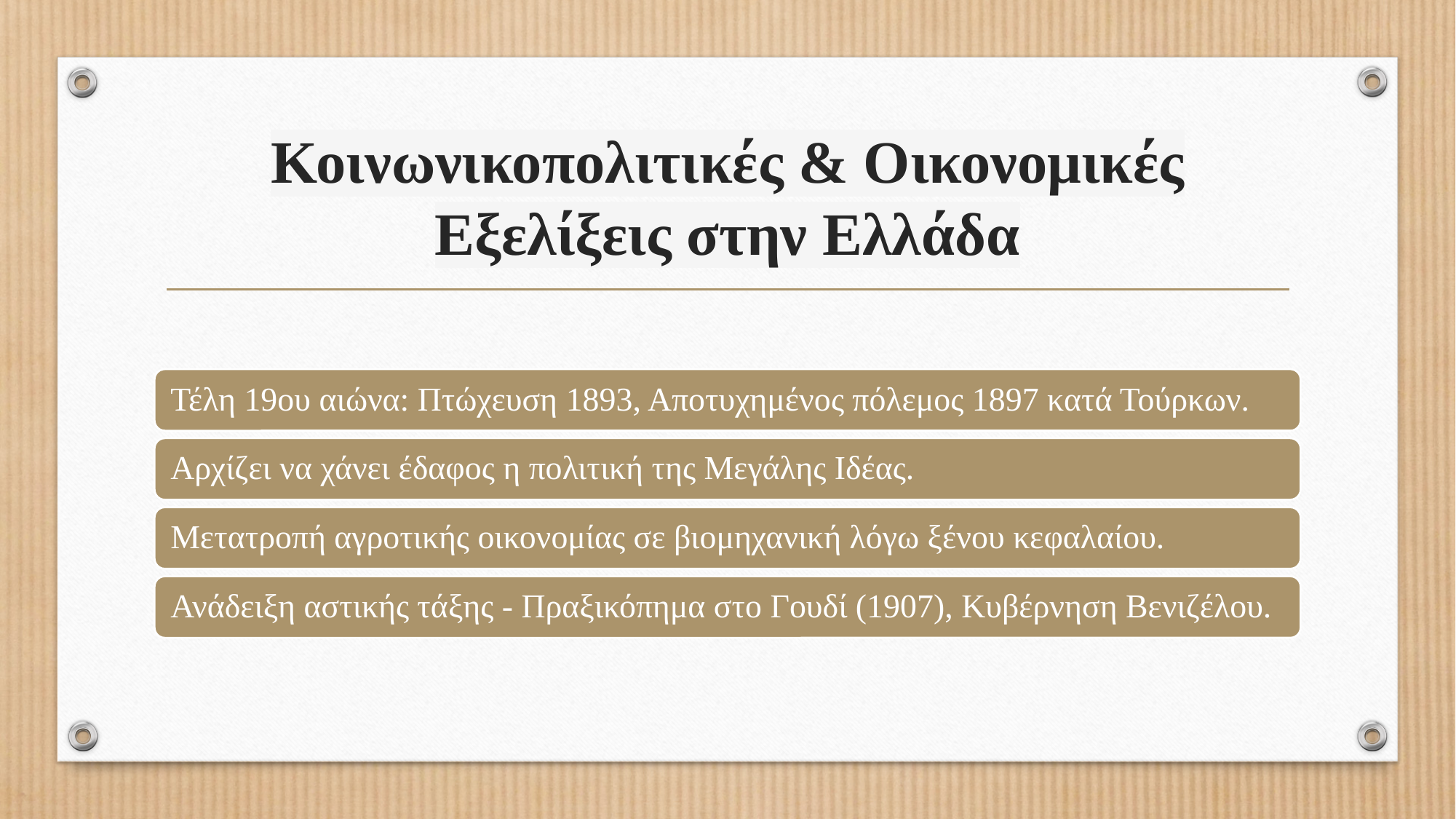

# Κοινωνικοπολιτικές & Οικονομικές Εξελίξεις στην Ελλάδα​
Τέλη 19ου αιώνα: Πτώχευση 1893, Αποτυχημένος πόλεμος 1897 κατά Τούρκων.​
Αρχίζει να χάνει έδαφος η πολιτική της Μεγάλης Ιδέας.​
Μετατροπή αγροτικής οικονομίας σε βιομηχανική λόγω ξένου κεφαλαίου.​
Ανάδειξη αστικής τάξης - Πραξικόπημα στο Γουδί (1907), Κυβέρνηση Βενιζέλου.​